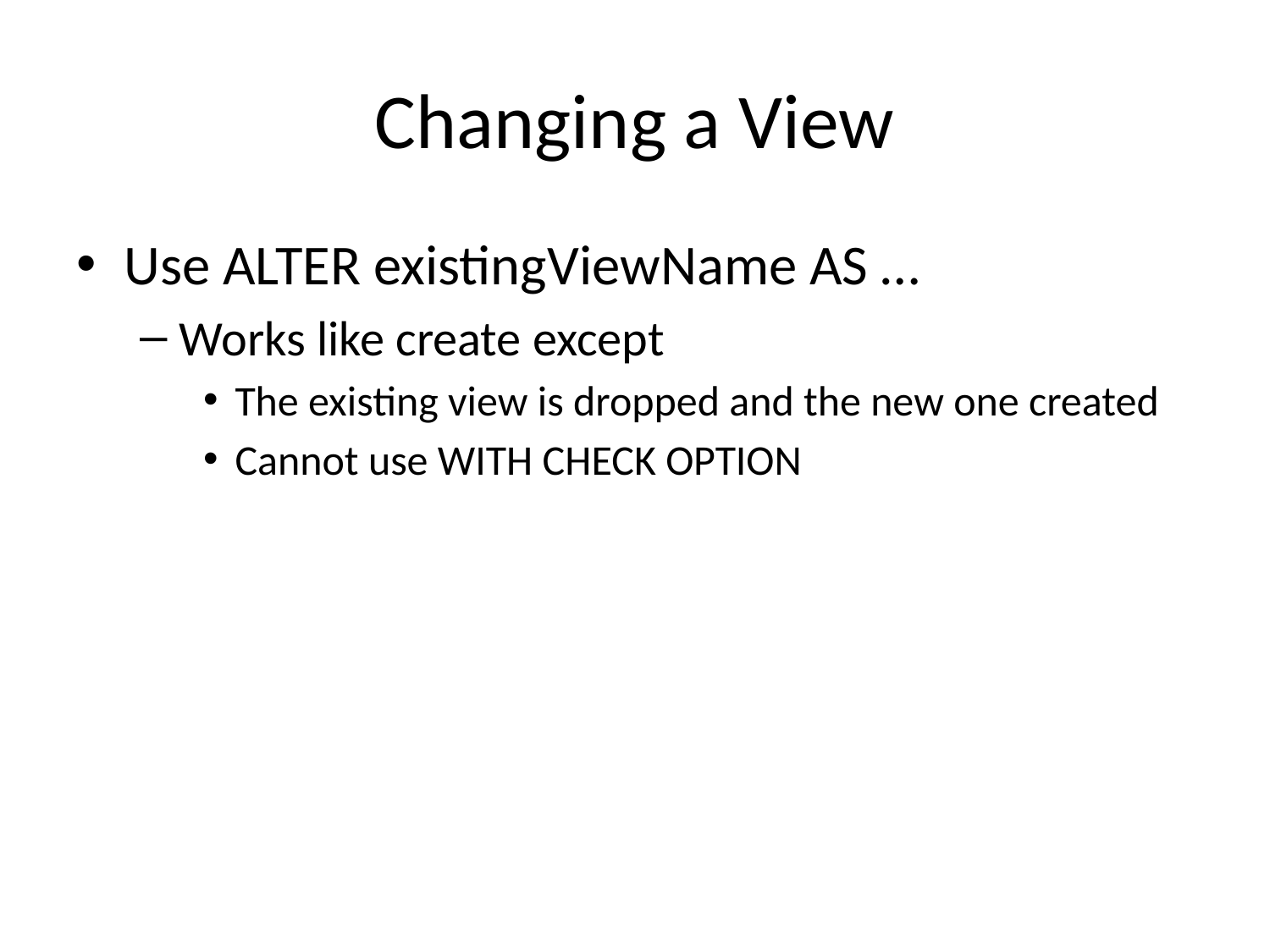

# Changing a View
Use ALTER existingViewName AS …
Works like create except
The existing view is dropped and the new one created
Cannot use WITH CHECK OPTION